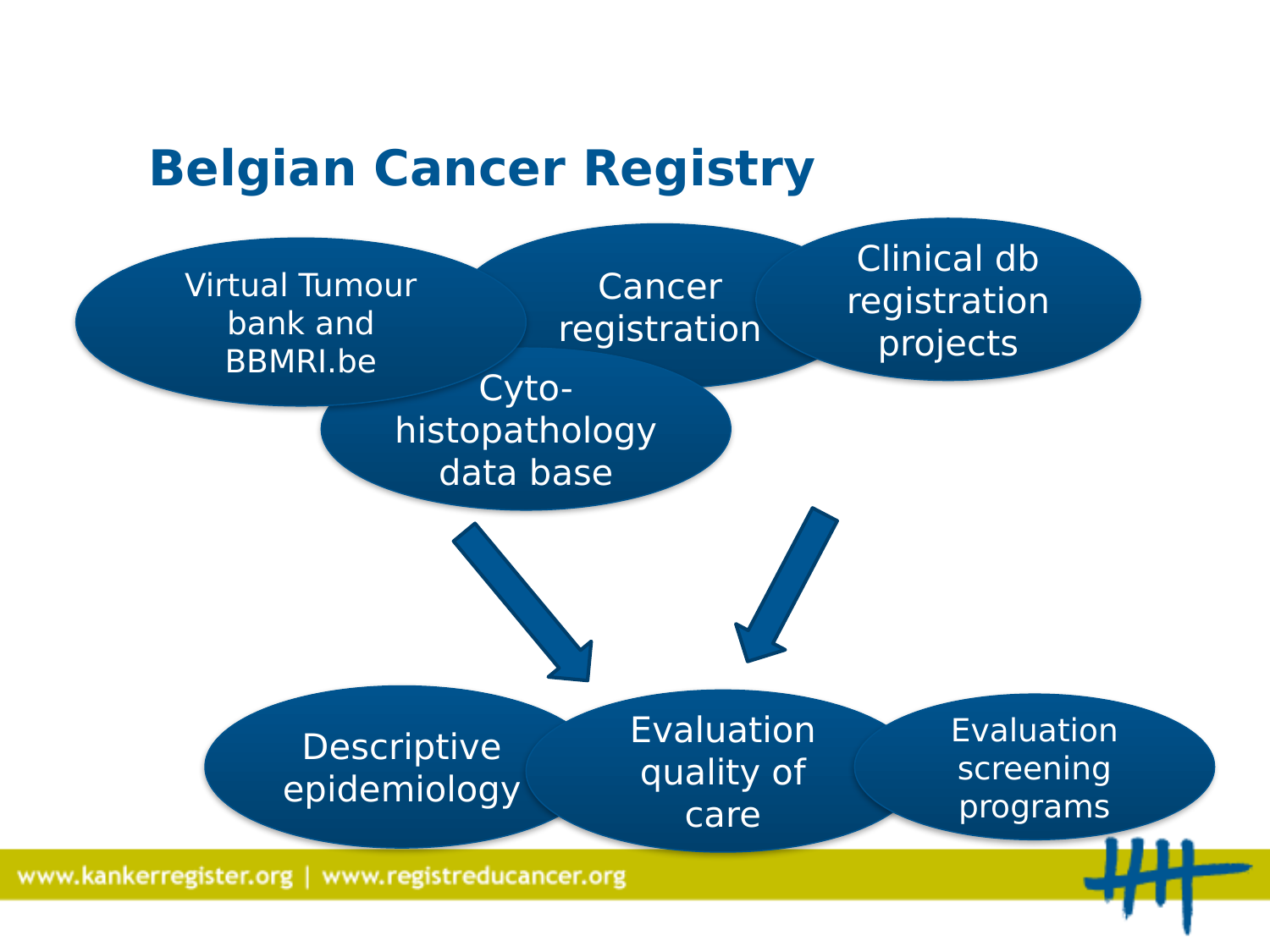

# Belgian Cancer Registry
Clinical db registration projects
Cancer registration
Virtual Tumour bank and BBMRI.be
Cyto-histopathology data base

Descriptive epidemiology
Evaluation quality of care
Evaluation screening programs